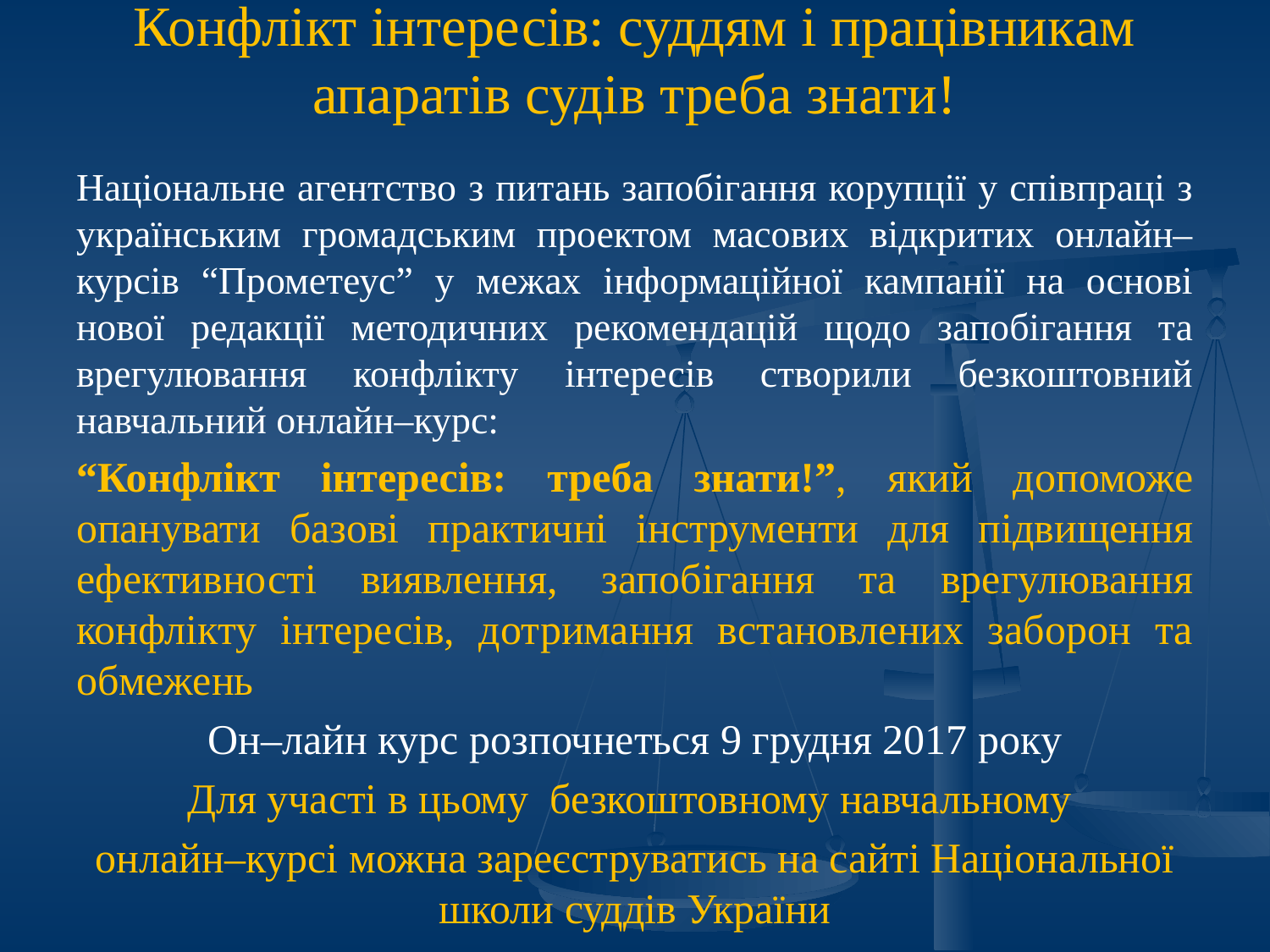

# Конфлікт інтересів: суддям і працівникам апаратів судів треба знати!
Національне агентство з питань запобігання корупції у співпраці з українським громадським проектом масових відкритих онлайн–курсів “Прометеус” у межах інформаційної кампанії на основі нової редакції методичних рекомендацій щодо запобігання та врегулювання конфлікту інтересів створили безкоштовний навчальний онлайн–курс:
“Конфлікт інтересів: треба знати!”, який допоможе опанувати базові практичні інструменти для підвищення ефективності виявлення, запобігання та врегулювання конфлікту інтересів, дотримання встановлених заборон та обмежень
Он–лайн курс розпочнеться 9 грудня 2017 року
Для участі в цьому  безкоштовному навчальному
онлайн–курсі можна зареєструватись на сайті Національної школи суддів України